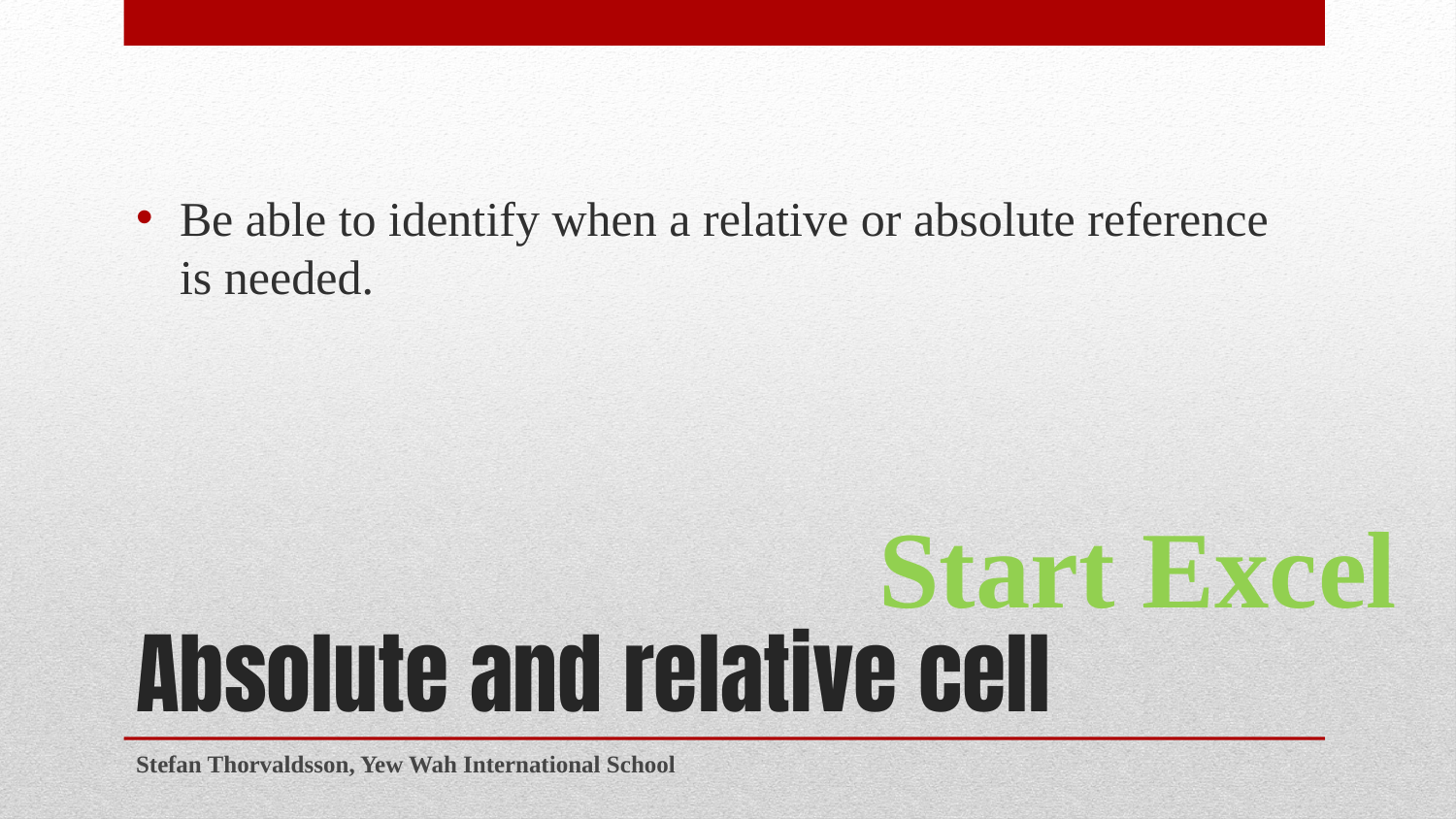

Be able to identify when a relative or absolute reference is needed.

Start Excel
# Absolute and relative cell
Stefan Thorvaldsson, Yew Wah International School